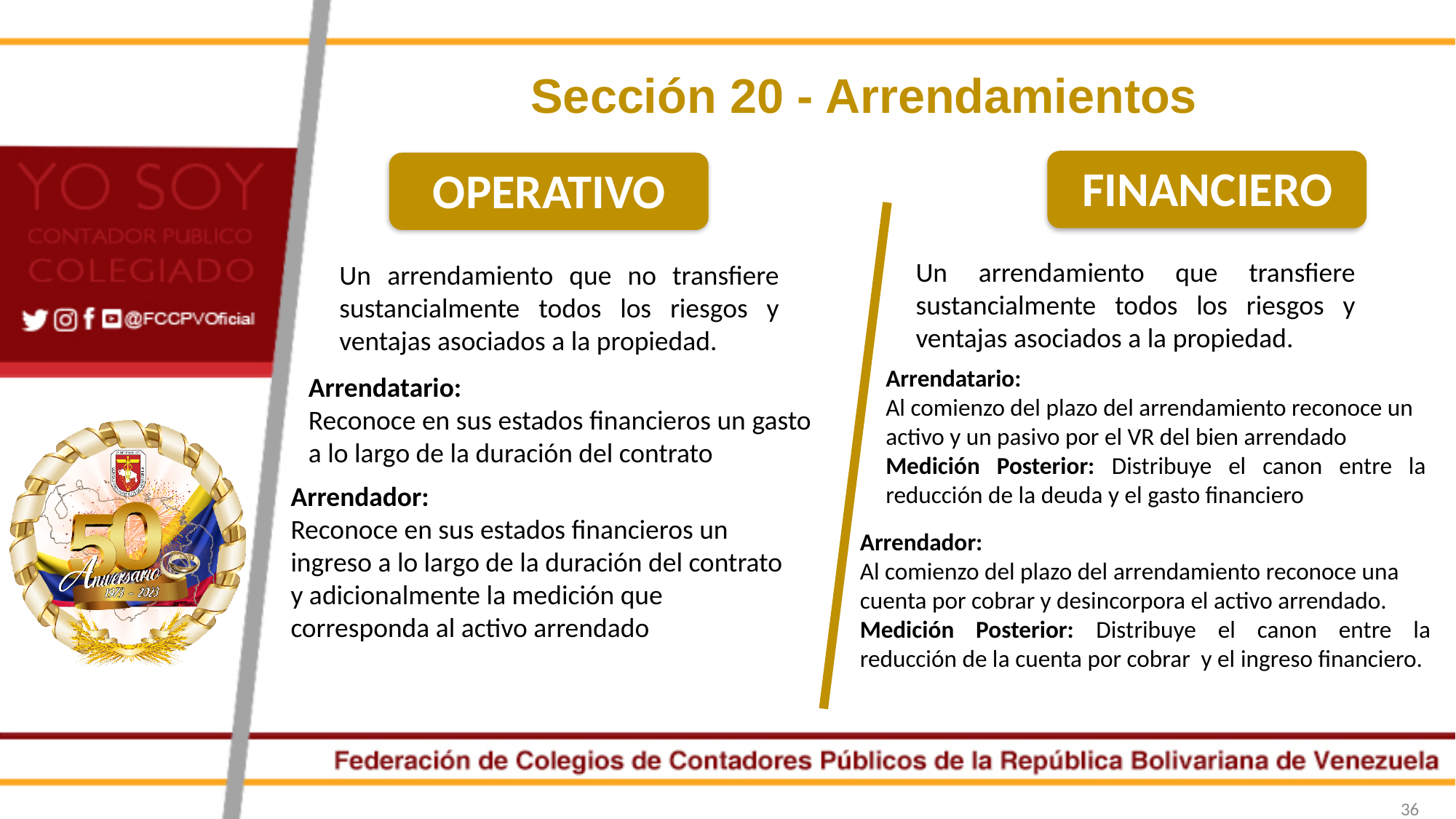

Sección 20 - Arrendamientos

FINANCIERO

OPERATIVO
Un arrendamiento que transfiere sustancialmente todos los riesgos y ventajas asociados a la propiedad.
Un arrendamiento que no transfiere sustancialmente todos los riesgos y ventajas asociados a la propiedad.
Arrendatario:
Al comienzo del plazo del arrendamiento reconoce un activo y un pasivo por el VR del bien arrendado
Medición Posterior: Distribuye el canon entre la reducción de la deuda y el gasto financiero

Arrendatario:
Reconoce en sus estados financieros un gasto a lo largo de la duración del contrato

Arrendador:
Reconoce en sus estados financieros un ingreso a lo largo de la duración del contrato y adicionalmente la medición que corresponda al activo arrendado

Arrendador:
Al comienzo del plazo del arrendamiento reconoce una cuenta por cobrar y desincorpora el activo arrendado.
Medición Posterior: Distribuye el canon entre la reducción de la cuenta por cobrar  y el ingreso financiero.

36